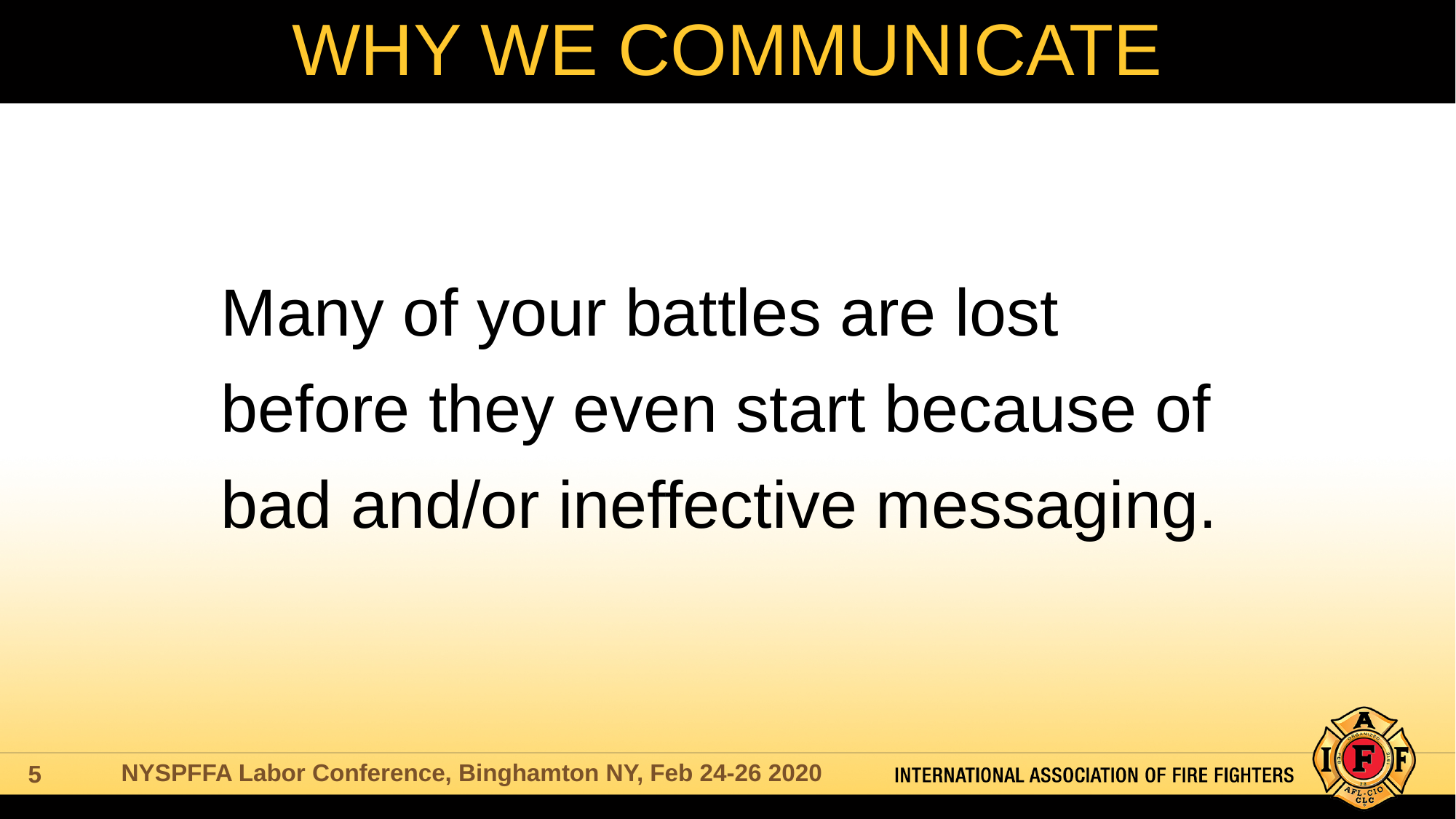

# WHY WE COMMUNICATE
Many of your battles are lost before they even start because of bad and/or ineffective messaging.
NYSPFFA Labor Conference, Binghamton NY, Feb 24-26 2020